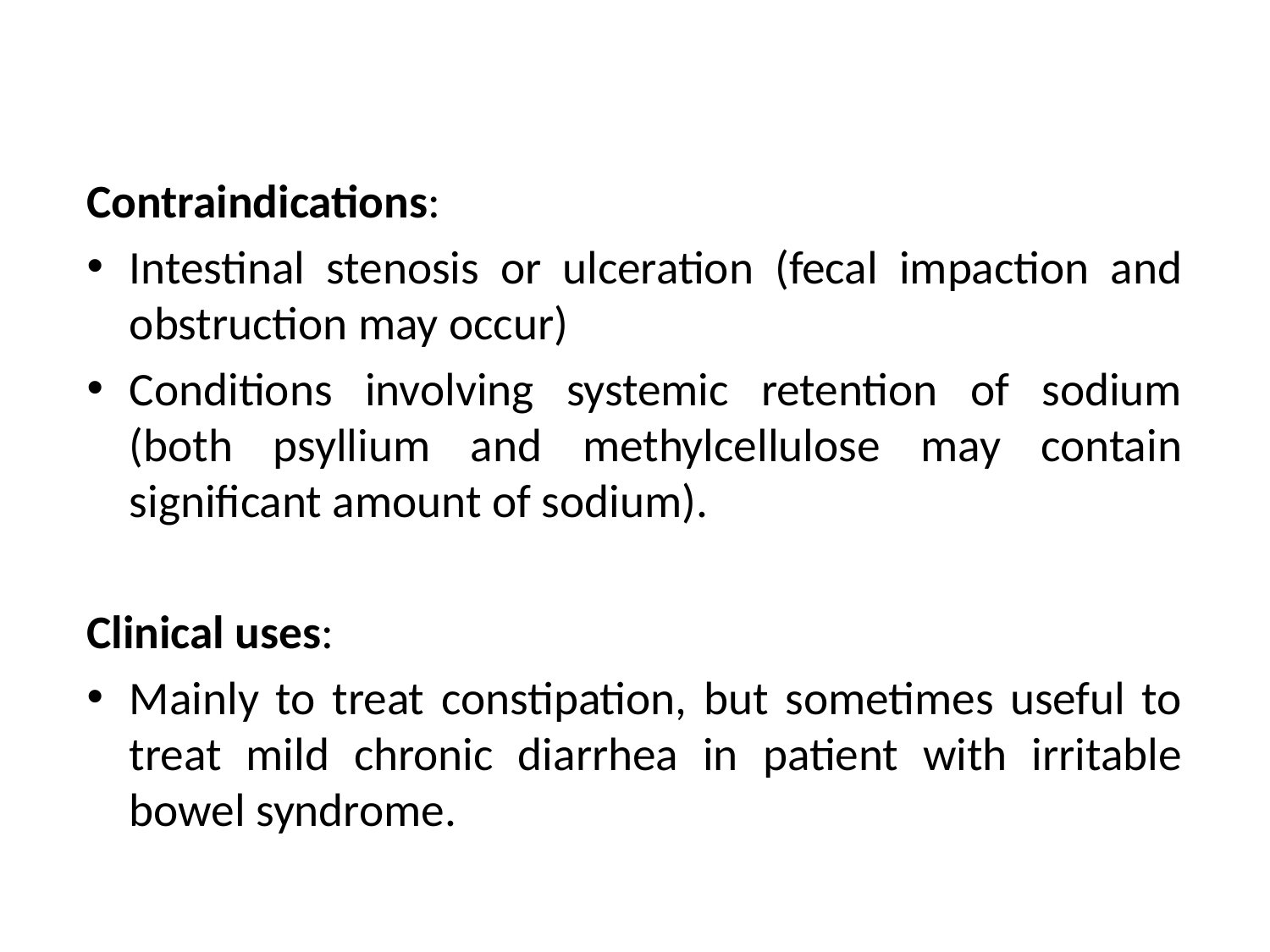

Contraindications:
Intestinal stenosis or ulceration (fecal impaction and obstruction may occur)
Conditions involving systemic retention of sodium (both psyllium and methylcellulose may contain significant amount of sodium).

Clinical uses:
Mainly to treat constipation, but sometimes useful to treat mild chronic diarrhea in patient with irritable bowel syndrome.